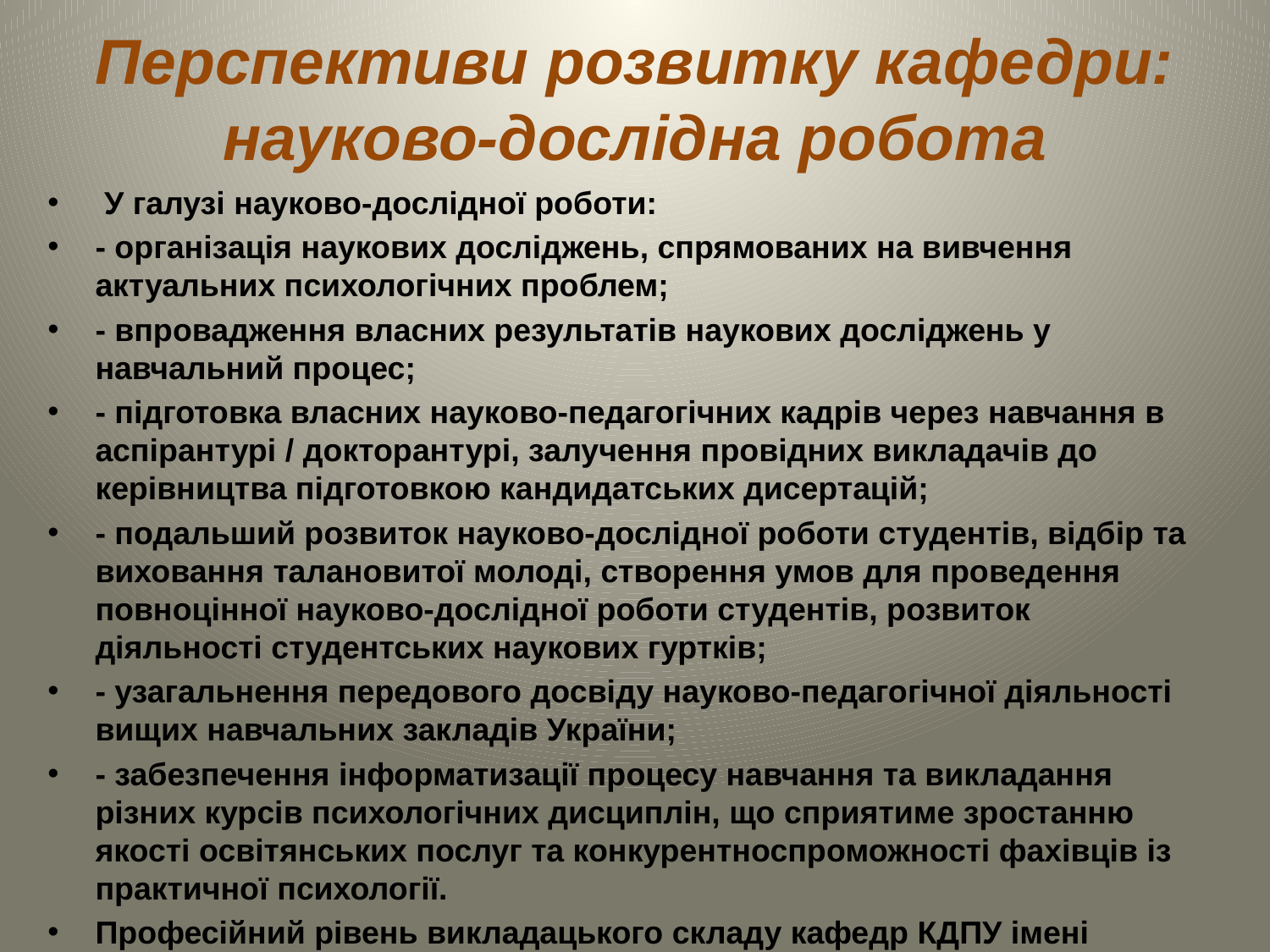

# Перспективи розвитку кафедри: науково-дослідна робота
 У галузі науково-дослідної роботи:
- організація наукових досліджень, спрямованих на вивчення актуальних психологічних проблем;
- впровадження власних результатів наукових досліджень у навчальний процес;
- підготовка власних науково-педагогічних кадрів через навчання в аспірантурі / докторантурі, залучення провідних викладачів до керівництва підготовкою кандидатських дисертацій;
- подальший розвиток науково-дослідної роботи студентів, відбір та виховання талановитої молоді, створення умов для проведення повноцінної науково-дослідної роботи студентів, розвиток діяльності студентських наукових гуртків;
- узагальнення передового досвіду науково-педагогічної діяльності вищих навчальних закладів України;
- забезпечення інформатизації процесу навчання та викладання різних курсів психологічних дисциплін, що сприятиме зростанню якості освітянських послуг та конкурентноспроможності фахівців із практичної психології.
Професійний рівень викладацького складу кафедр КДПУ імені Володимира Винниченка є достатнім для забезпечення якісної підготовки майбутніх практичних психологів, яка максимально наближена як до вимог часу, так і до вимог світової системи навчання.